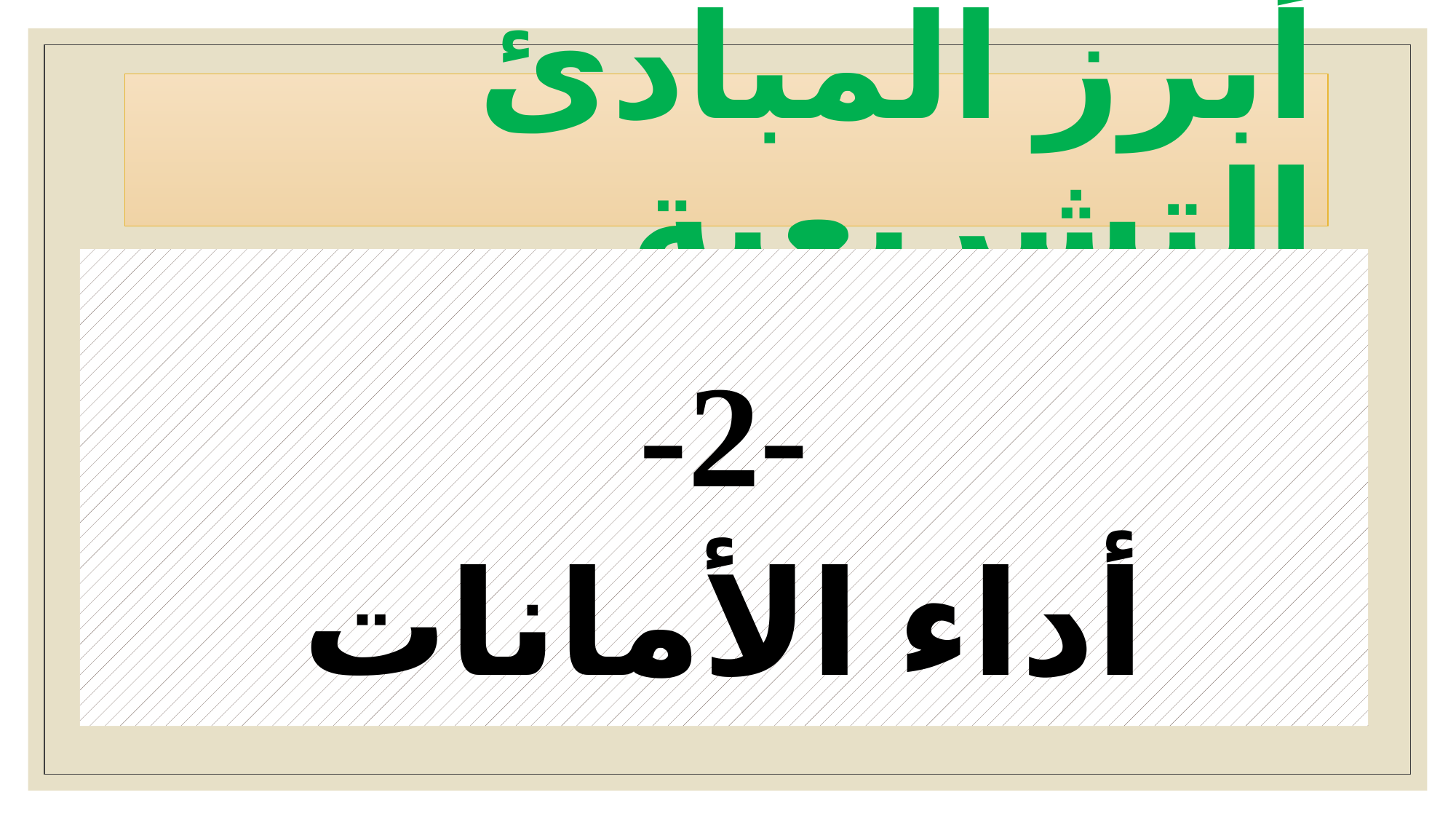

# أبرز المبادئ التشريعية

-2-
أداء الأمانات